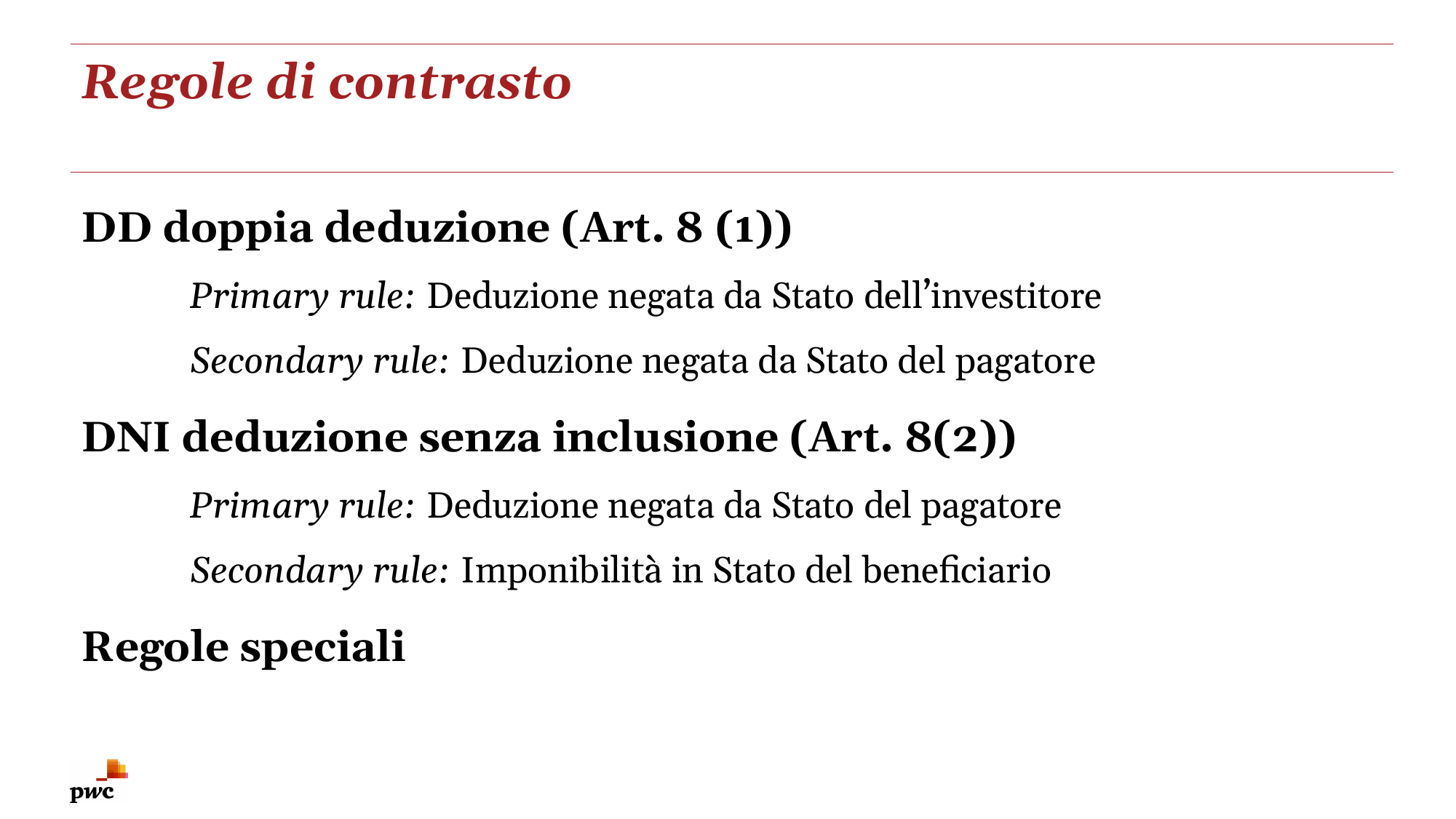

# Regole di contrasto
DD doppia deduzione (Art. 8 (1))
Primary rule: Deduzione negata da Stato dell’investitore
Secondary rule: Deduzione negata da Stato del pagatore
DNI deduzione senza inclusione (Art. 8(2))
Primary rule: Deduzione negata da Stato del pagatore
Secondary rule: Imponibilità in Stato del beneficiario
Regole speciali